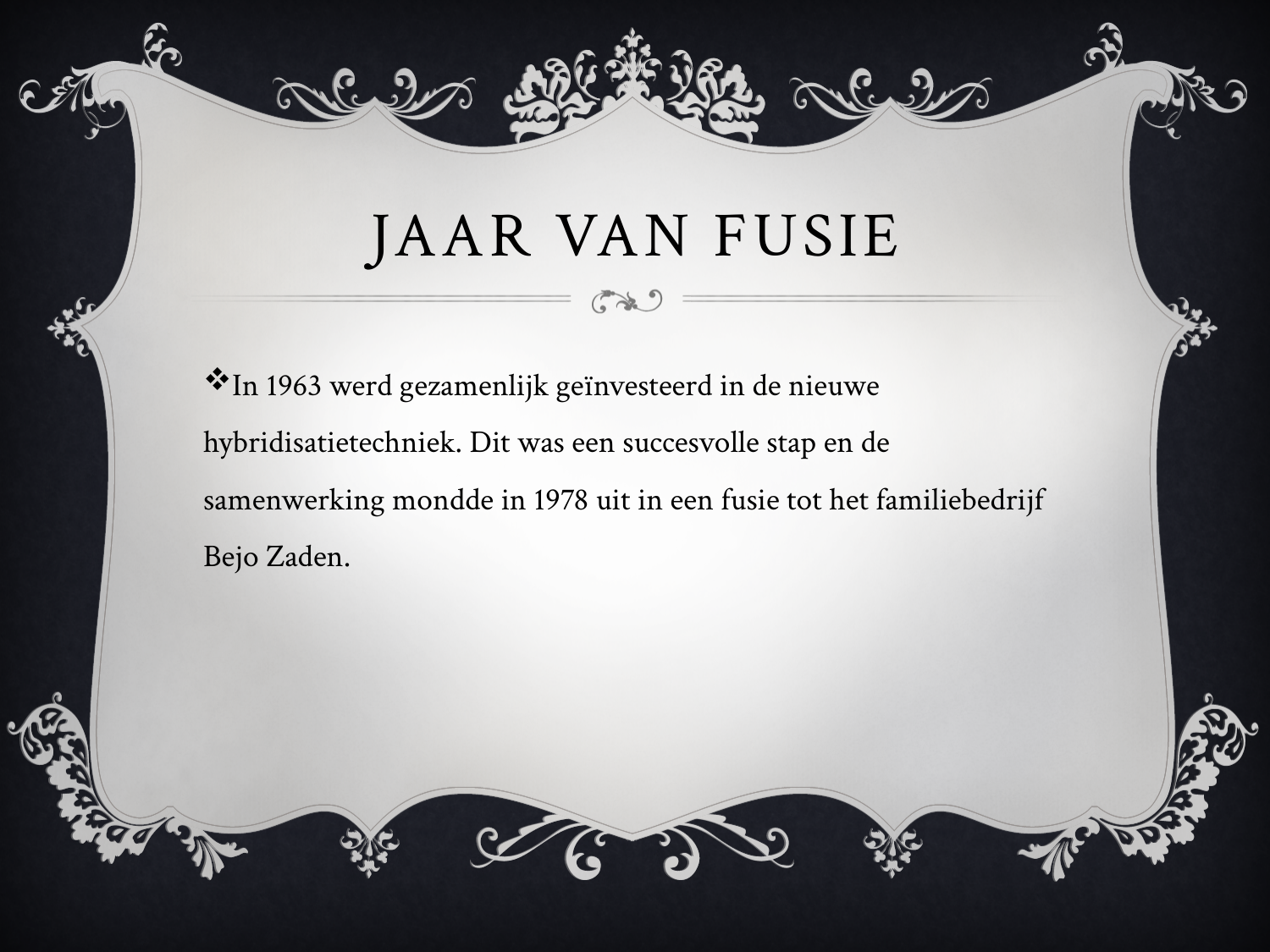

# Jaar van fusie
In 1963 werd gezamenlijk geïnvesteerd in de nieuwe hybridisatietechniek. Dit was een succesvolle stap en de samenwerking mondde in 1978 uit in een fusie tot het familiebedrijf Bejo Zaden.